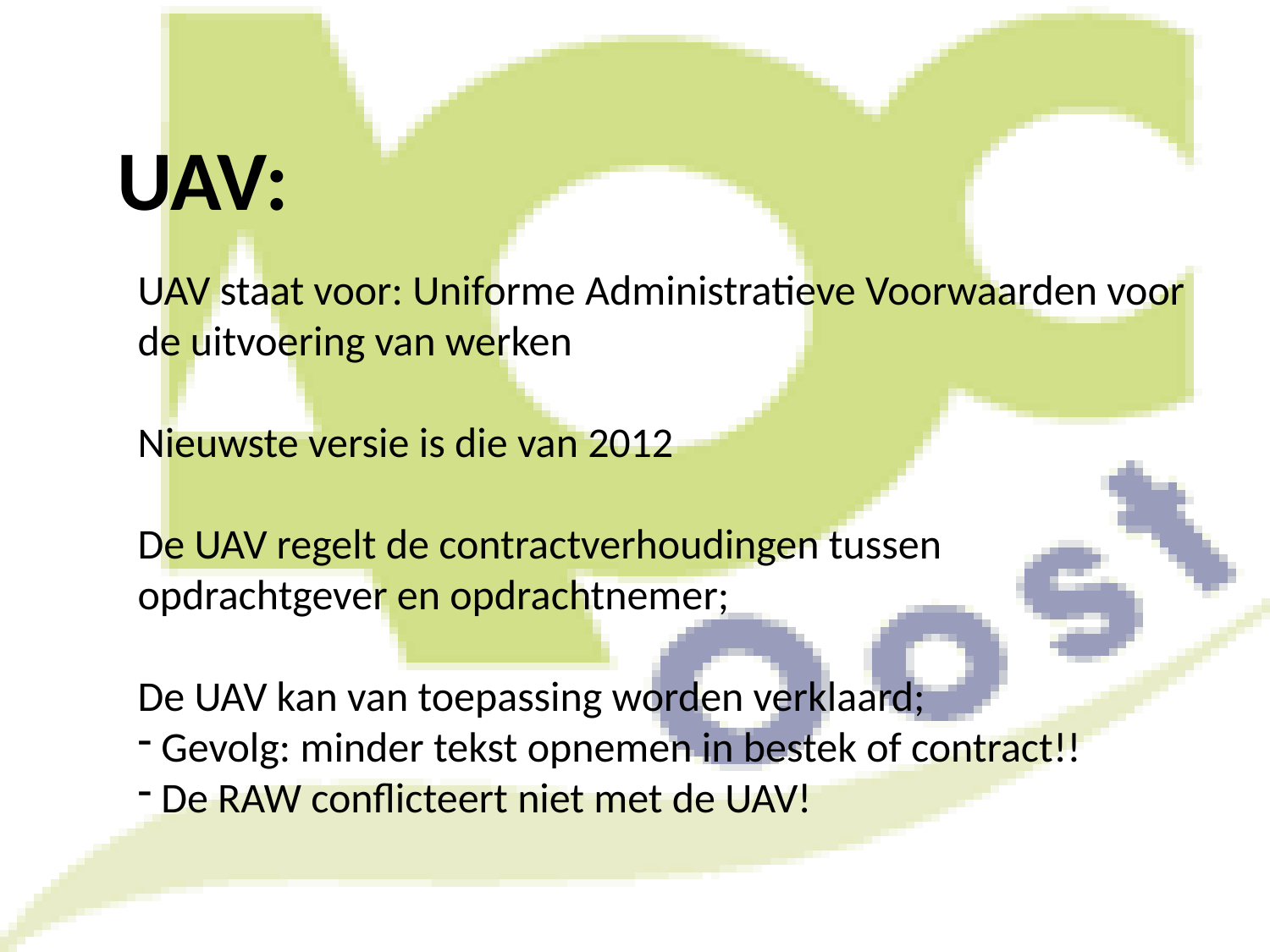

# UAV:
UAV staat voor: Uniforme Administratieve Voorwaarden voor de uitvoering van werken

Nieuwste versie is die van 2012

De UAV regelt de contractverhoudingen tussen opdrachtgever en opdrachtnemer;

De UAV kan van toepassing worden verklaard;
 Gevolg: minder tekst opnemen in bestek of contract!!
 De RAW conflicteert niet met de UAV!